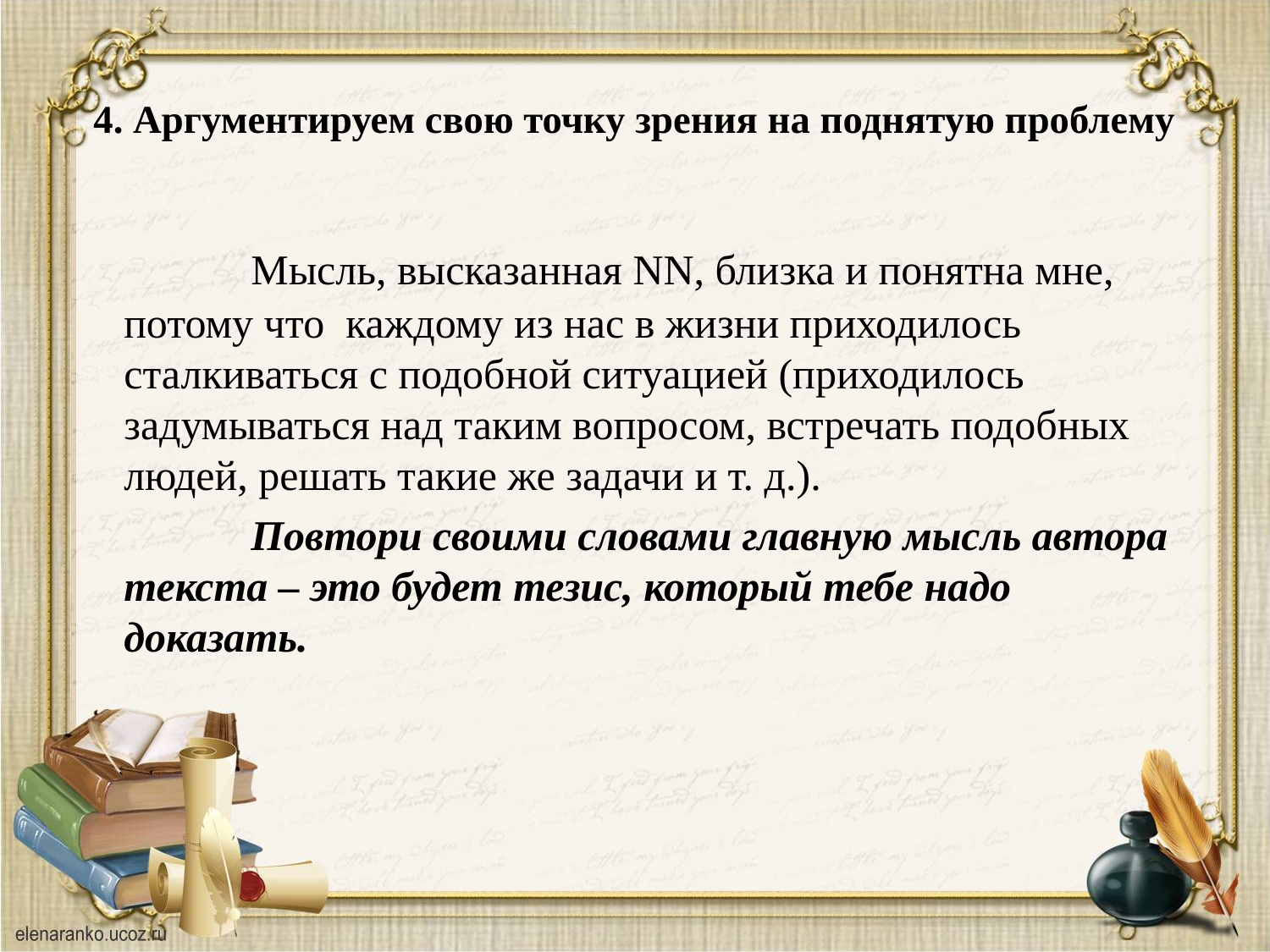

# 4. Аргументируем свою точку зрения на поднятую проблему
		Мысль, высказанная NN, близка и понятна мне, потому что  каждому из нас в жизни приходилось сталкиваться с подобной ситуацией (приходилось задумываться над таким вопросом, встречать подобных людей, решать такие же задачи и т. д.).
 		Повтори своими словами главную мысль автора текста – это будет тезис, который тебе надо доказать.